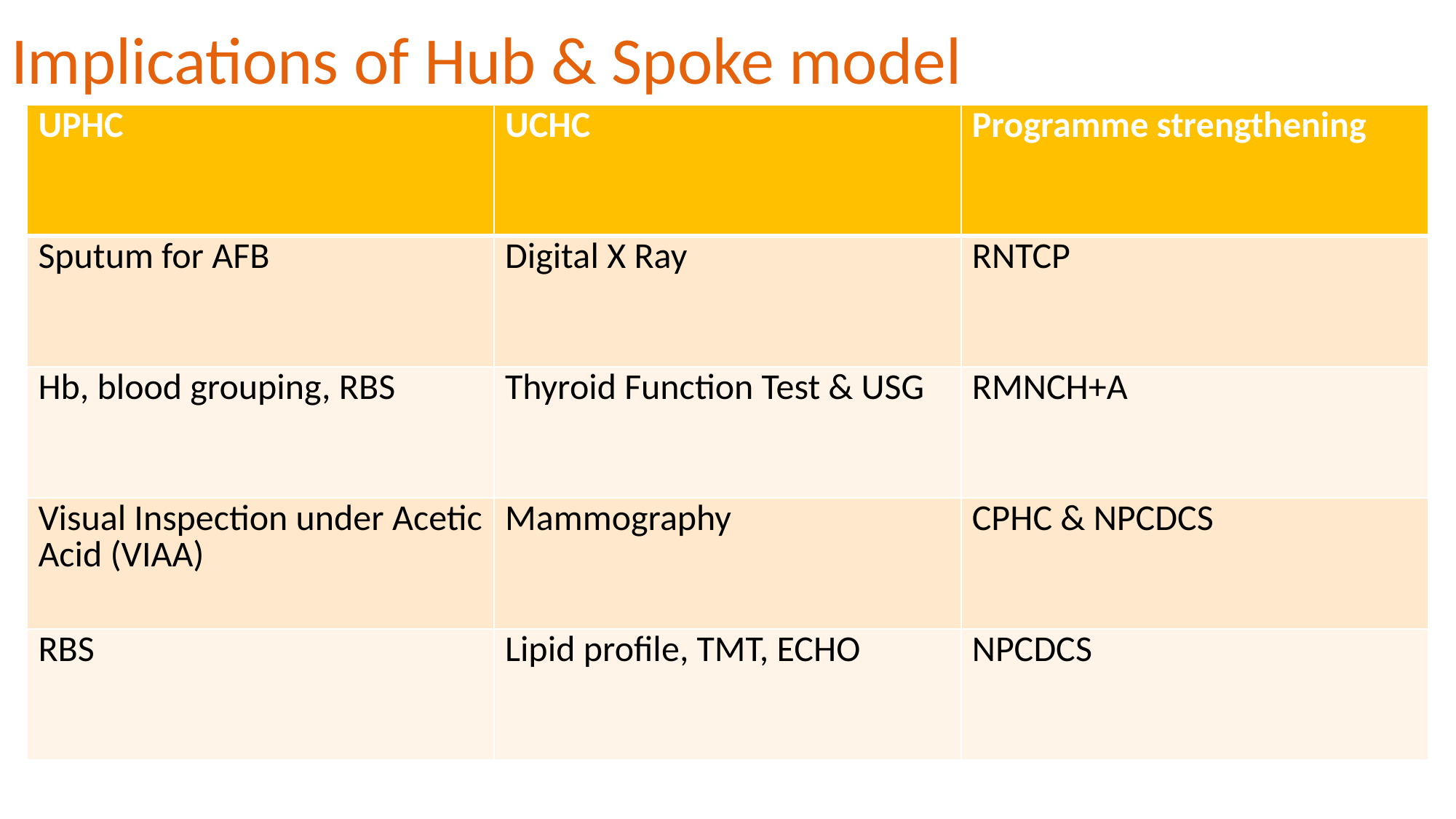

Implications of Hub & Spoke model
| UPHC | UCHC | Programme strengthening |
| --- | --- | --- |
| Sputum for AFB | Digital X Ray | RNTCP |
| Hb, blood grouping, RBS | Thyroid Function Test & USG | RMNCH+A |
| Visual Inspection under Acetic Acid (VIAA) | Mammography | CPHC & NPCDCS |
| RBS | Lipid profile, TMT, ECHO | NPCDCS |